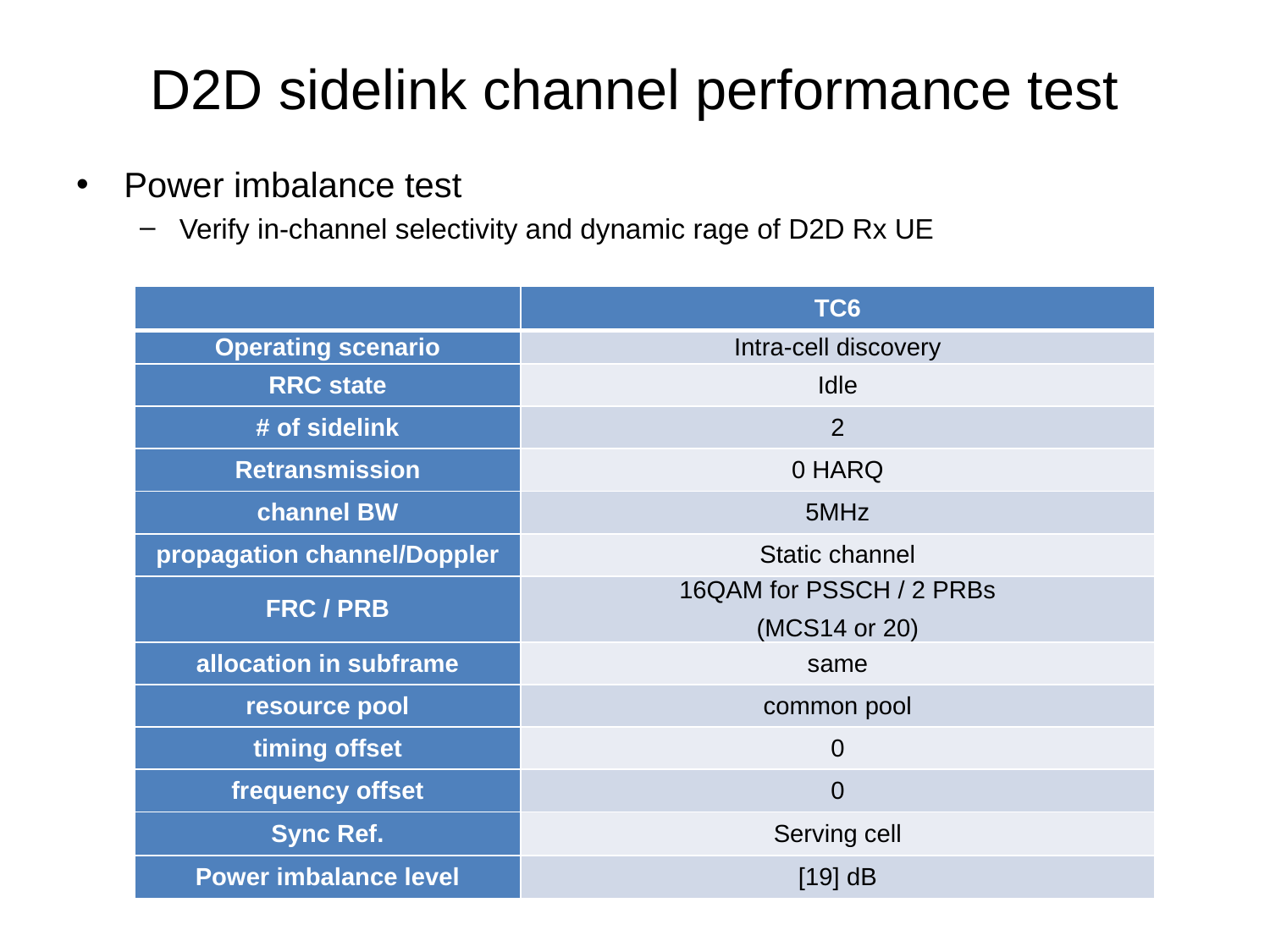

# D2D sidelink channel performance test
Power imbalance test
Verify in-channel selectivity and dynamic rage of D2D Rx UE
|  | TC6 |
| --- | --- |
| Operating scenario | Intra-cell discovery |
| RRC state | Idle |
| # of sidelink | 2 |
| Retransmission | 0 HARQ |
| channel BW | 5MHz |
| propagation channel/Doppler | Static channel |
| FRC / PRB | 16QAM for PSSCH / 2 PRBs (MCS14 or 20) |
| allocation in subframe | same |
| resource pool | common pool |
| timing offset | 0 |
| frequency offset | 0 |
| Sync Ref. | Serving cell |
| Power imbalance level | [19] dB |